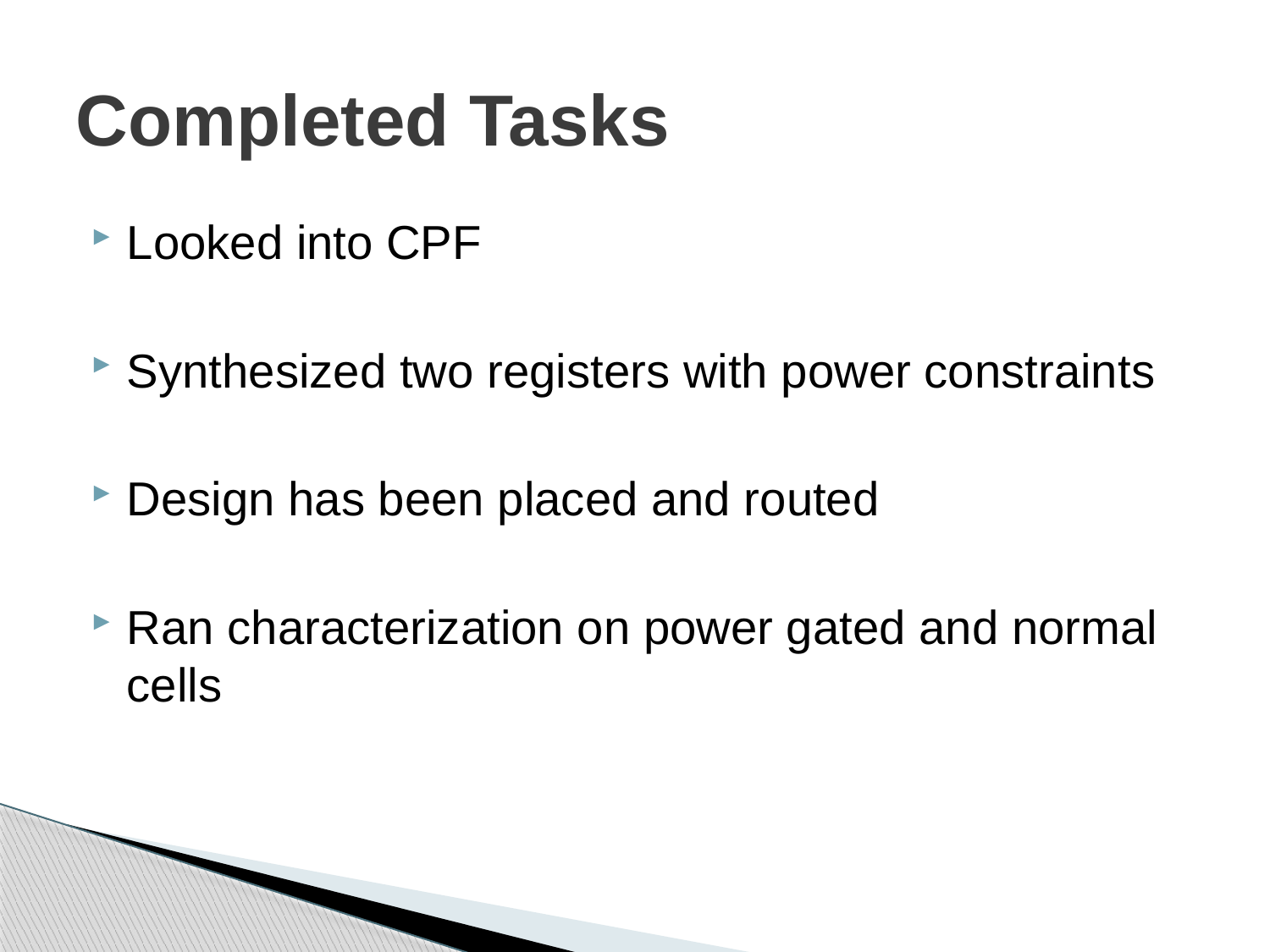

# Completed Tasks
Looked into CPF

Synthesized two registers with power constraints

Design has been placed and routed

Ran characterization on power gated and normal cells